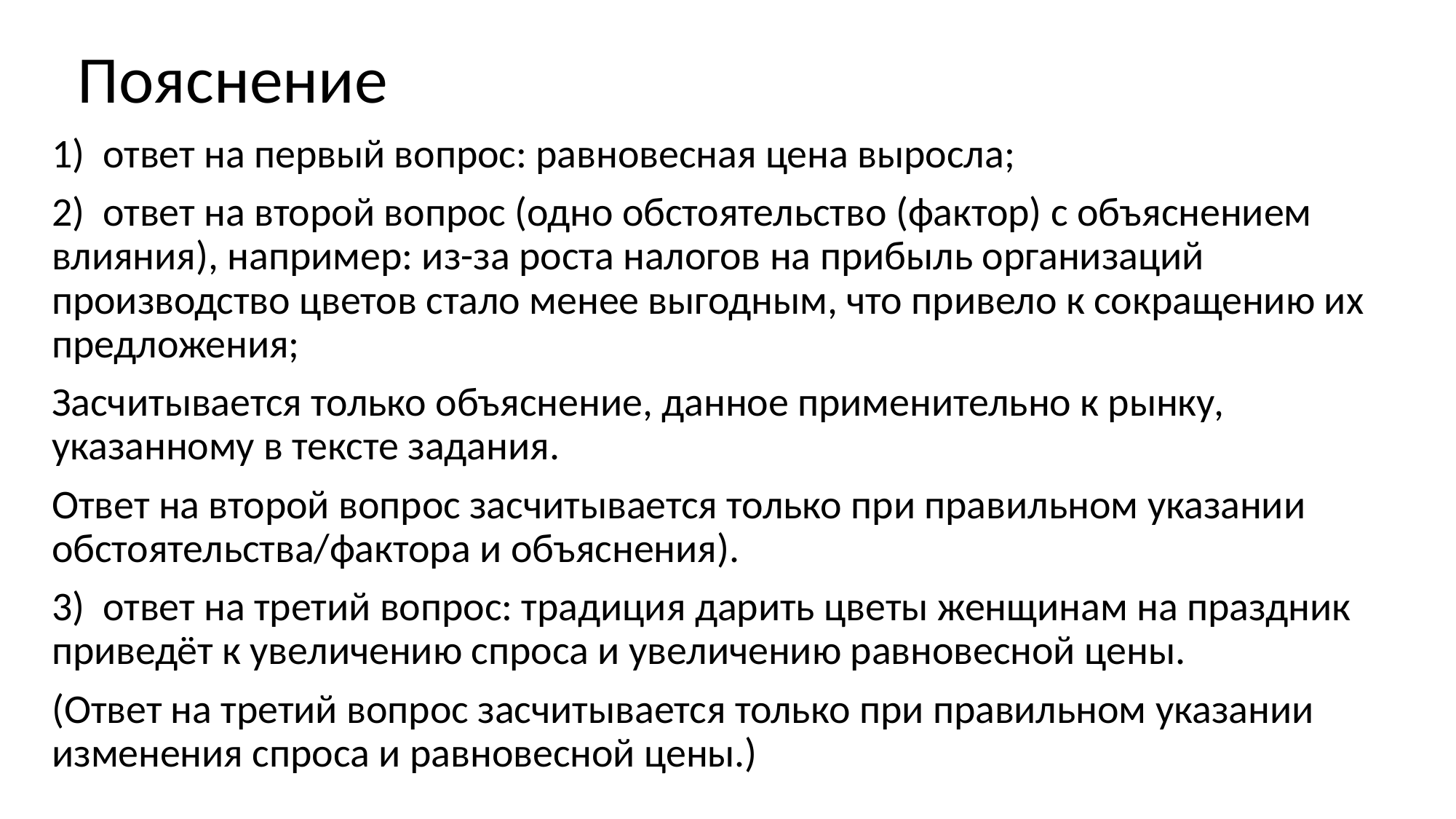

# Пояснение
1)  ответ на первый вопрос: равновесная цена выросла;
2)  ответ на второй вопрос (одно обстоятельство (фактор) с объяснением влияния), например: из-за роста налогов на прибыль организаций производство цветов стало менее выгодным, что привело к сокращению их предложения;
Засчитывается только объяснение, данное применительно к рынку, указанному в тексте задания.
Ответ на второй вопрос засчитывается только при правильном указании обстоятельства/фактора и объяснения).
3)  ответ на третий вопрос: традиция дарить цветы женщинам на праздник приведёт к увеличению спроса и увеличению равновесной цены.
(Ответ на третий вопрос засчитывается только при правильном указании изменения спроса и равновесной цены.)